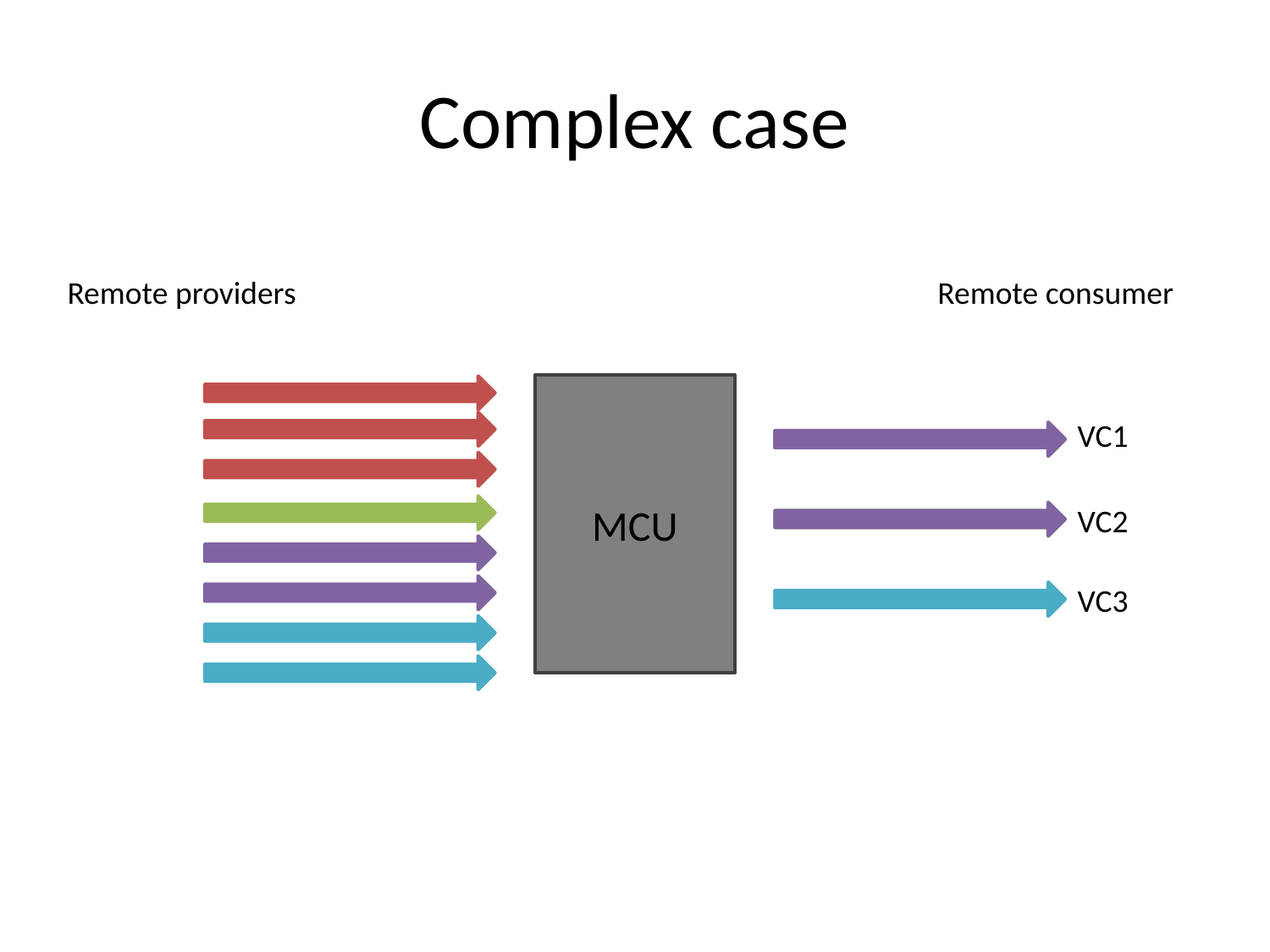

# Complex case
Remote providers
Remote consumer
MCU

VC1

VC2

VC3